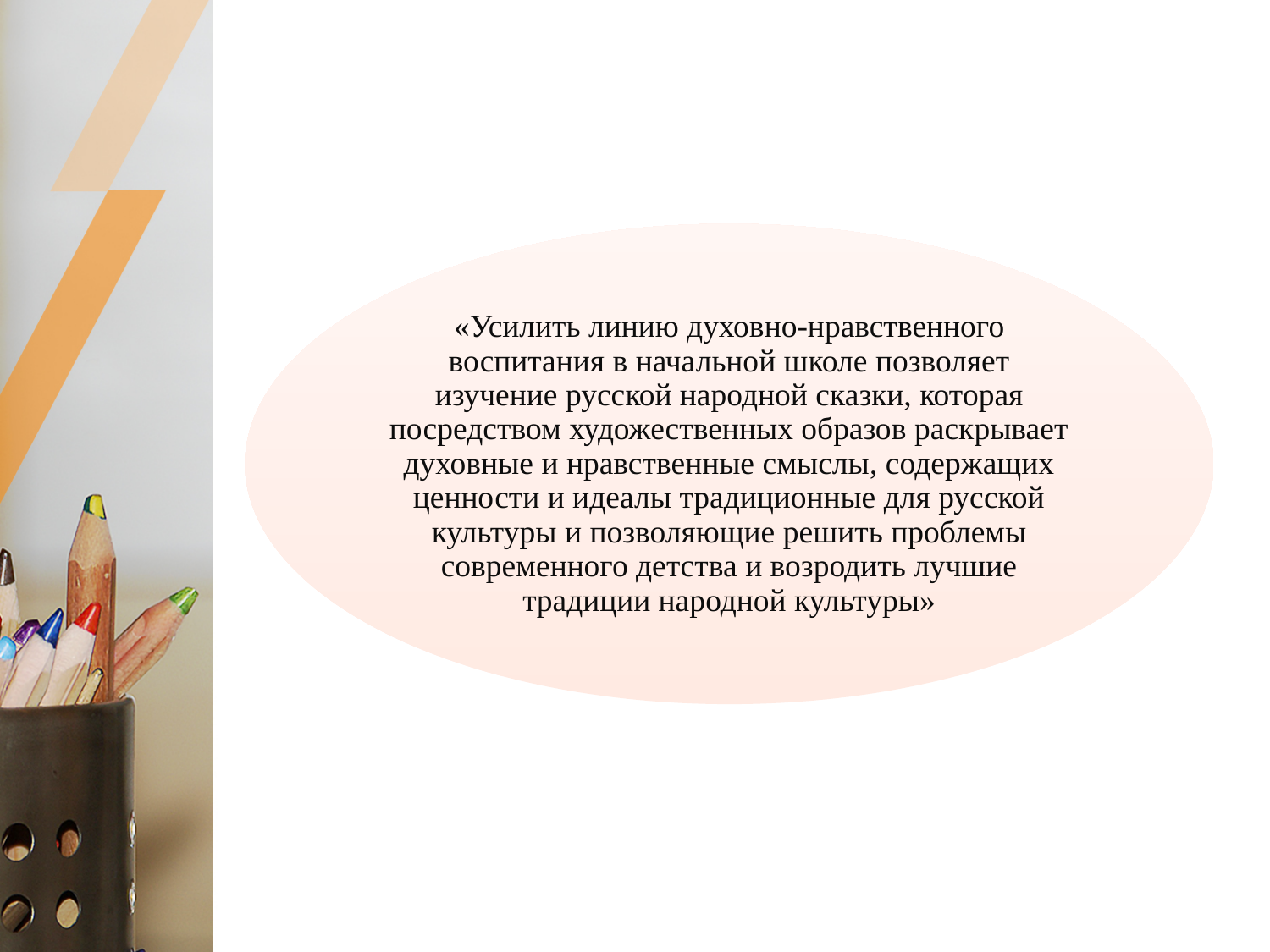

«Усилить линию духовно-нравственного воспитания в начальной школе позволяет изучение русской народной сказки, которая посредством художественных образов раскрывает духовные и нравственные смыслы, содержащих ценности и идеалы традиционные для русской культуры и позволяющие решить проблемы современного детства и возродить лучшие традиции народной культуры»